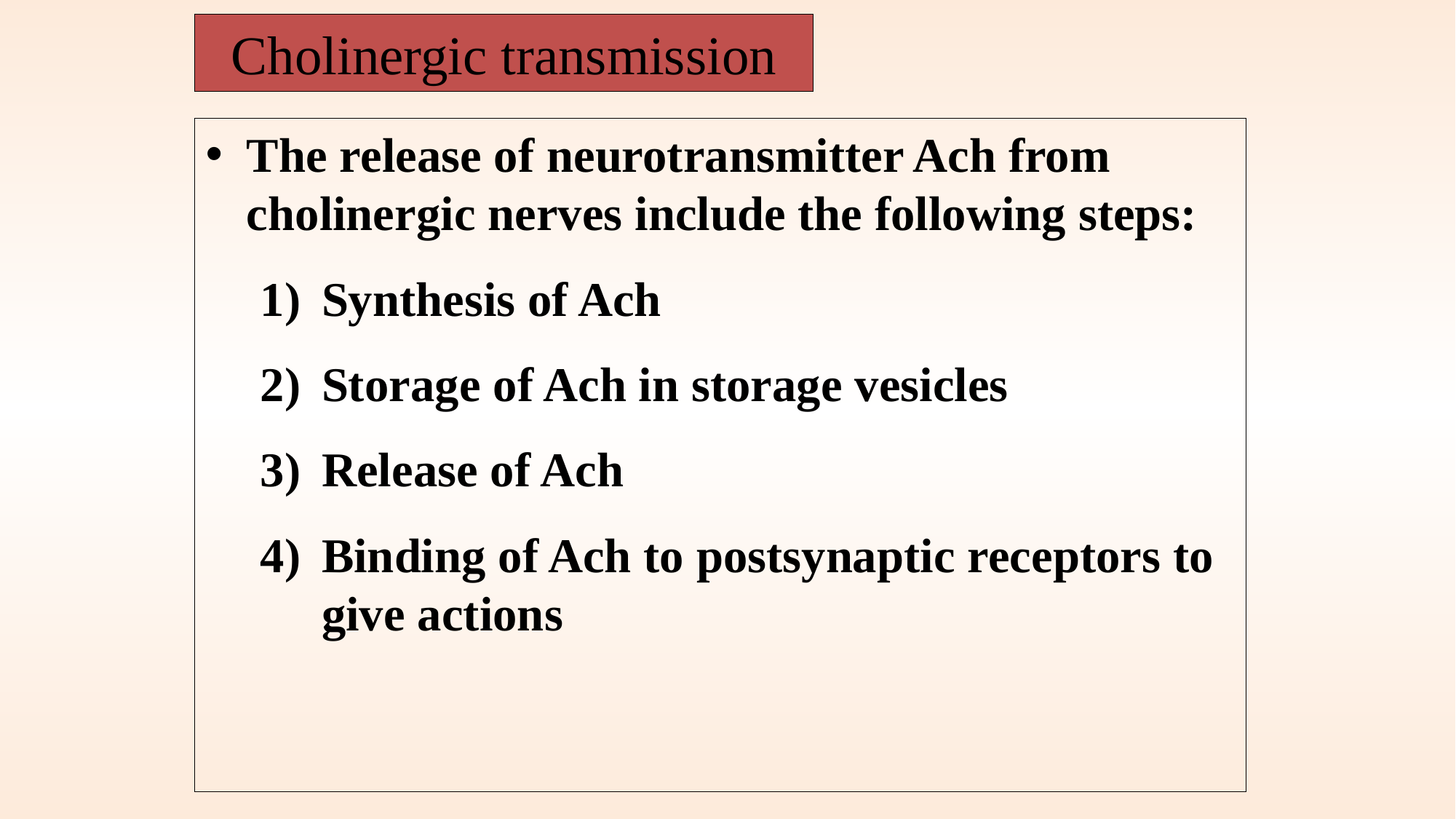

# Cholinergic transmission
The release of neurotransmitter Ach from cholinergic nerves include the following steps:
Synthesis of Ach
Storage of Ach in storage vesicles
Release of Ach
Binding of Ach to postsynaptic receptors to give actions